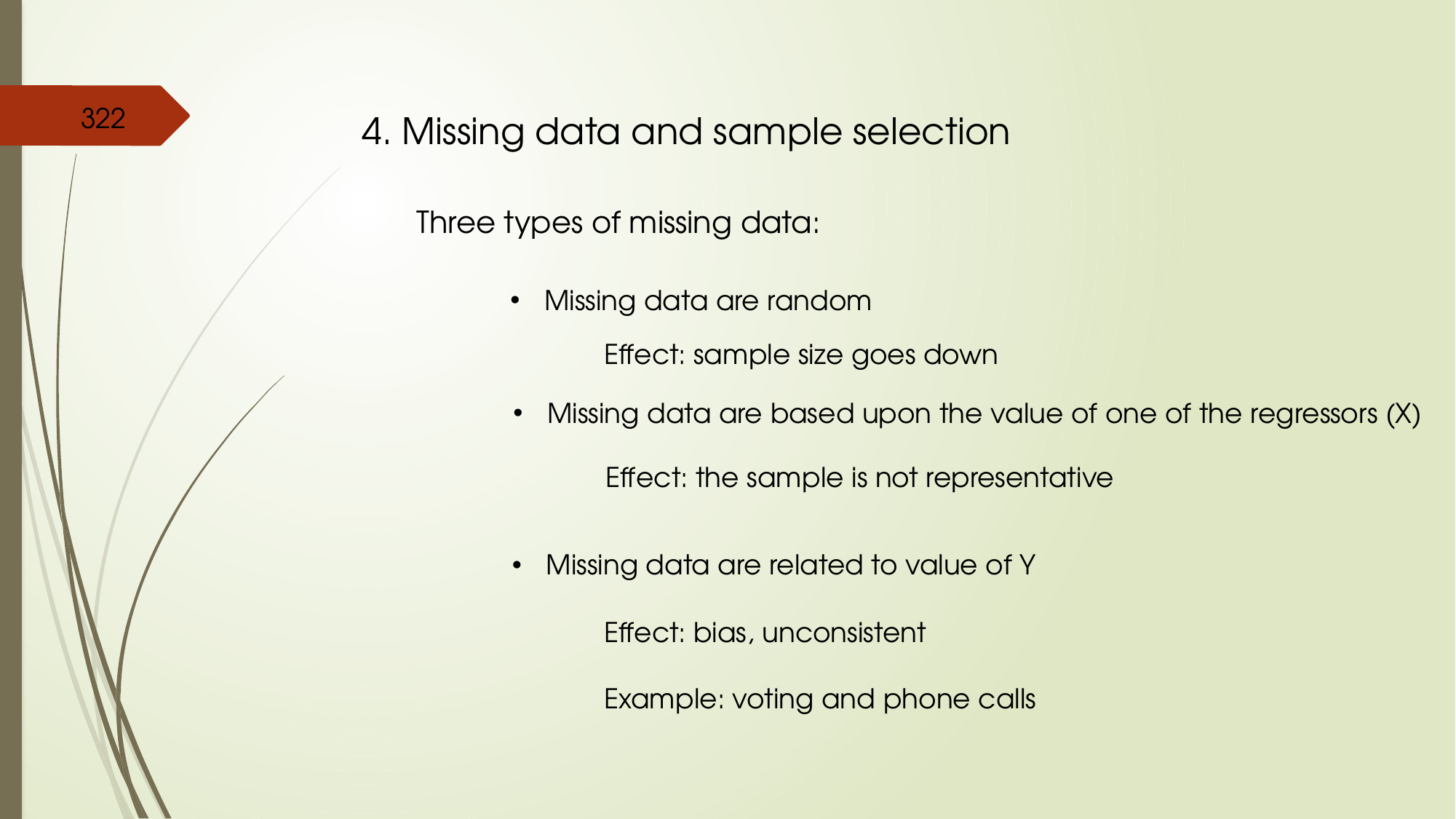

322
4. Missing data and sample selection
Three types of missing data:
Missing data are random
Effect: sample size goes down
Missing data are based upon the value of one of the regressors (X)
Effect: the sample is not representative
Missing data are related to value of Y
Effect: bias, unconsistent
Example: voting and phone calls